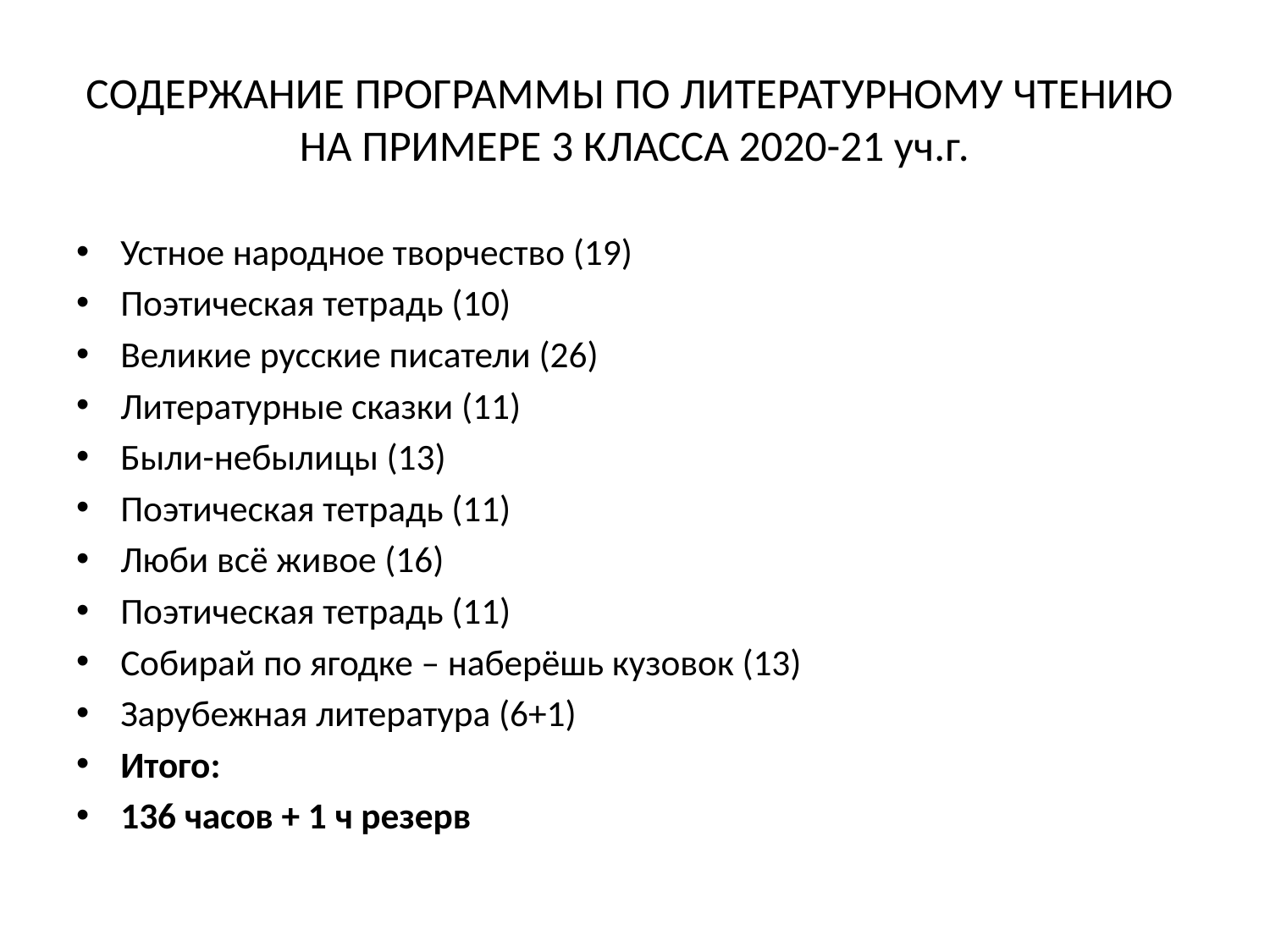

# СОДЕРЖАНИЕ ПРОГРАММЫ ПО ЛИТЕРАТУРНОМУ ЧТЕНИЮ НА ПРИМЕРЕ 3 КЛАССА 2020-21 уч.г.
Устное народное творчество (19)
Поэтическая тетрадь (10)
Великие русские писатели (26)
Литературные сказки (11)
Были-небылицы (13)
Поэтическая тетрадь (11)
Люби всё живое (16)
Поэтическая тетрадь (11)
Собирай по ягодке – наберёшь кузовок (13)
Зарубежная литература (6+1)
Итого:
136 часов + 1 ч резерв